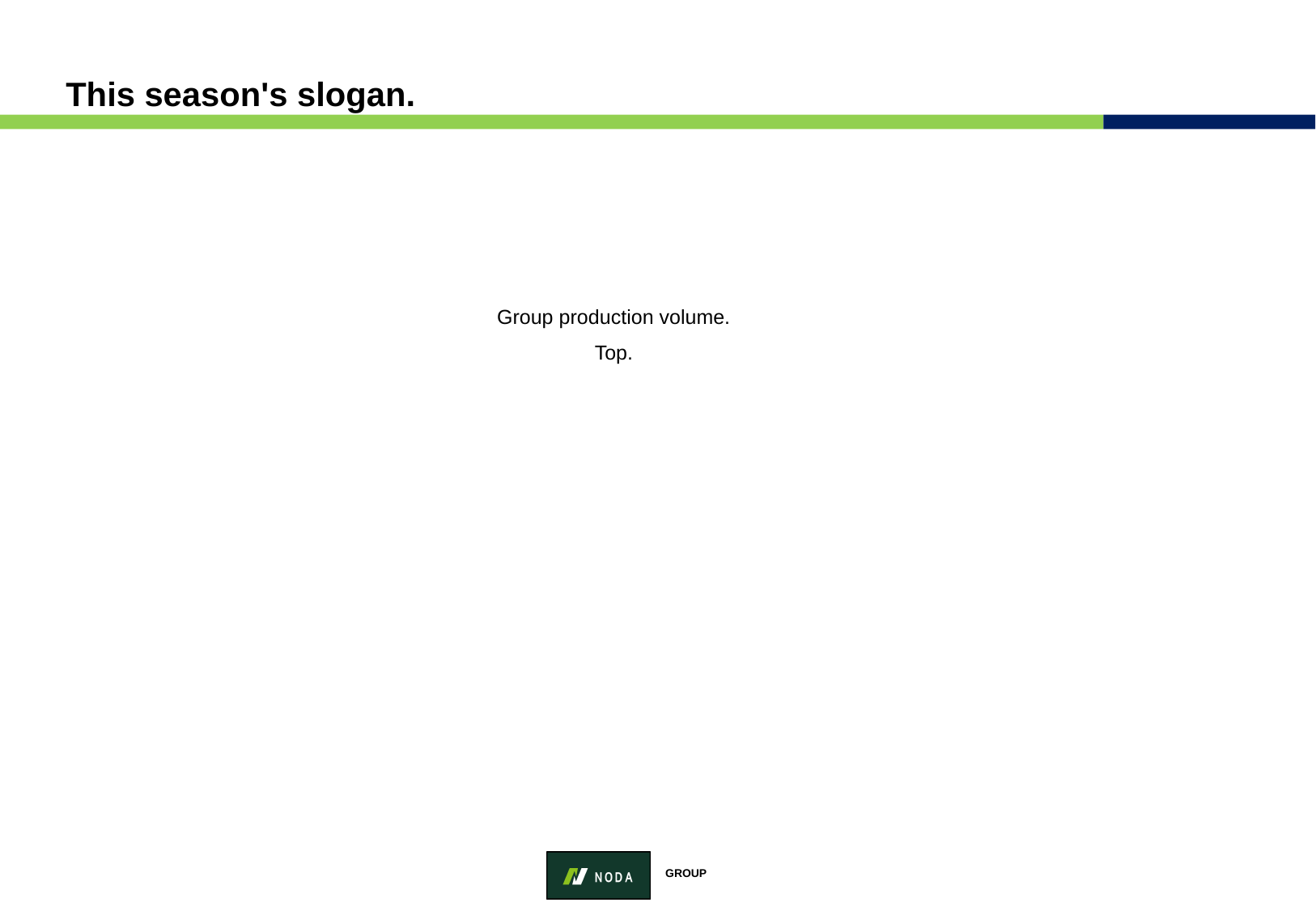

# This season's slogan.
Group production volume.
Top.